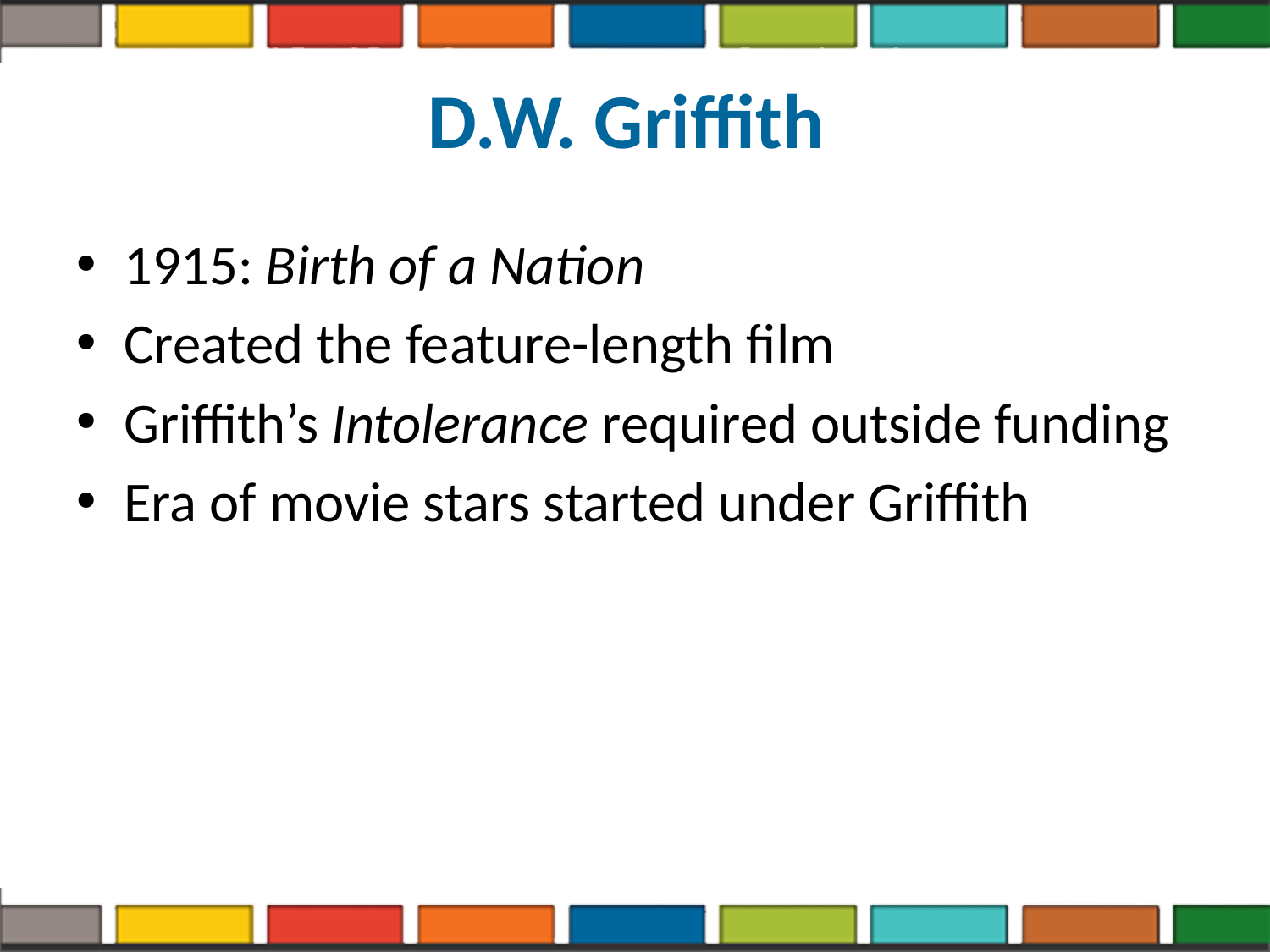

# D.W. Griffith
1915: Birth of a Nation
Created the feature-length film
Griffith’s Intolerance required outside funding
Era of movie stars started under Griffith